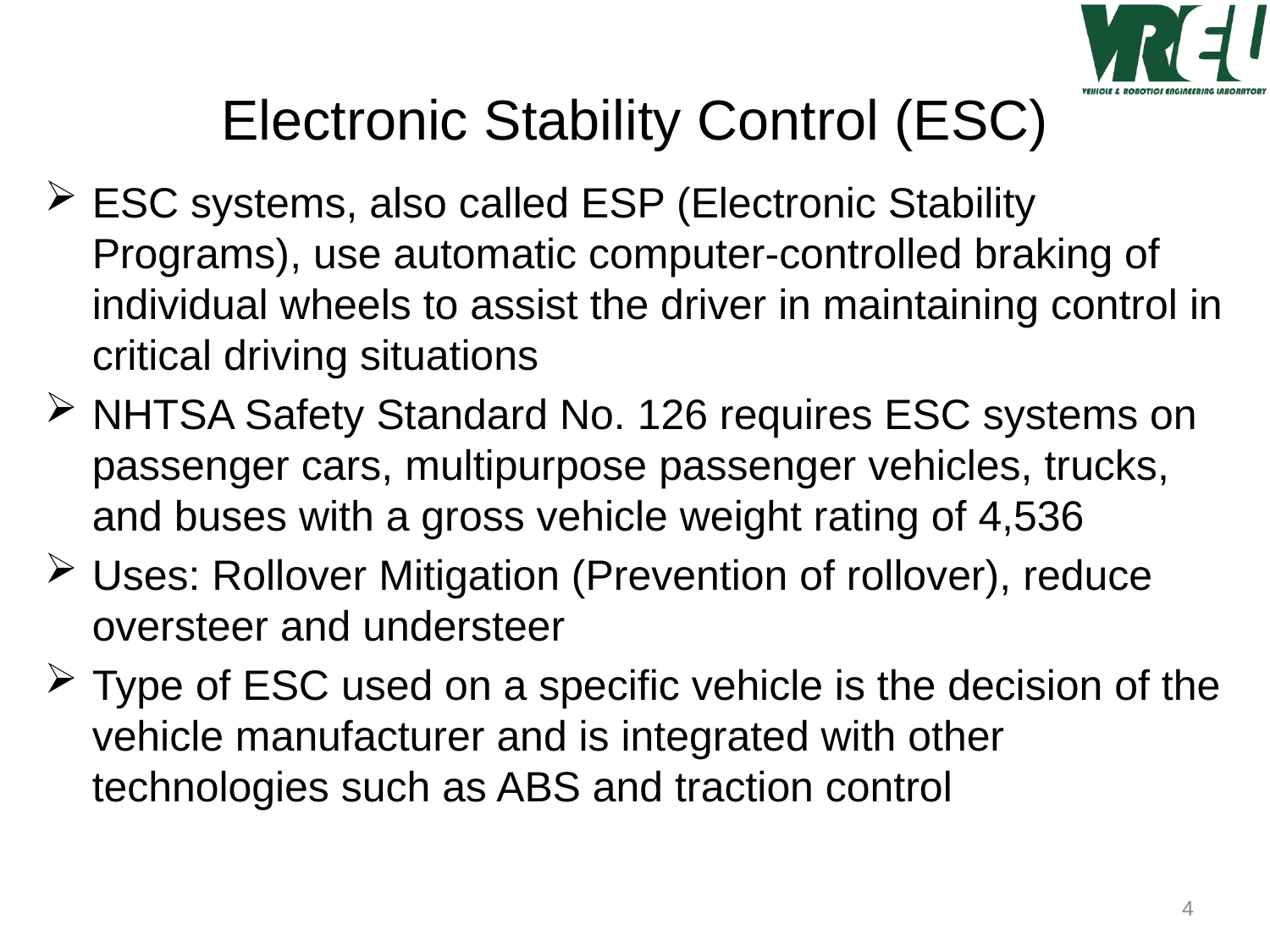

# Electronic Stability Control (ESC)
ESC systems, also called ESP (Electronic Stability Programs), use automatic computer-controlled braking of individual wheels to assist the driver in maintaining control in critical driving situations
NHTSA Safety Standard No. 126 requires ESC systems on passenger cars, multipurpose passenger vehicles, trucks, and buses with a gross vehicle weight rating of 4,536
Uses: Rollover Mitigation (Prevention of rollover), reduce oversteer and understeer
Type of ESC used on a specific vehicle is the decision of the vehicle manufacturer and is integrated with other technologies such as ABS and traction control

4